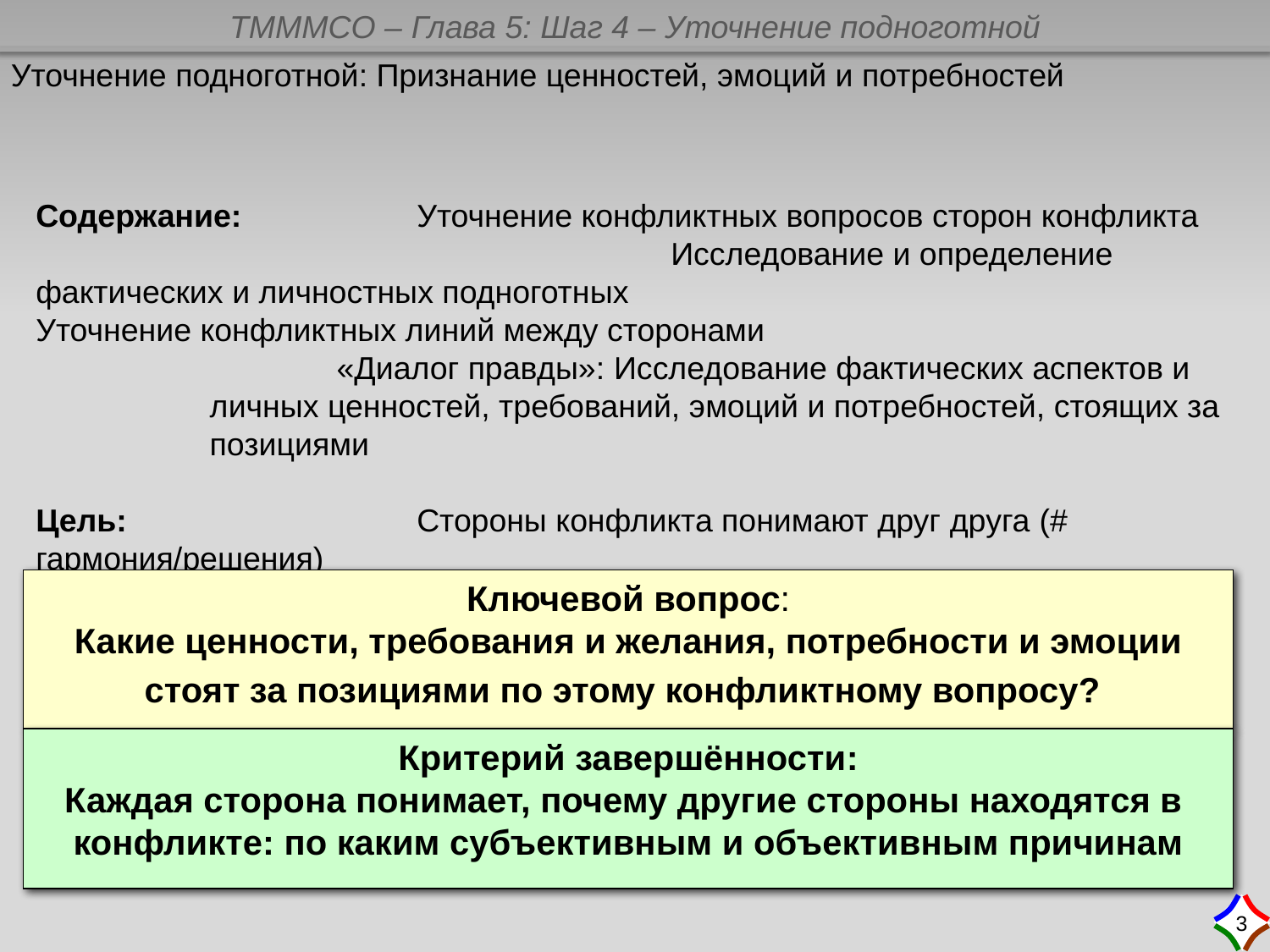

Уточнение подноготной: Признание ценностей, эмоций и потребностей
Содержание:		Уточнение конфликтных вопросов сторон конфликта
					Исследование и определение фактических и личностных подноготных
Уточнение конфликтных линий между сторонами
		«Диалог правды»: Исследование фактических аспектов и личных ценностей, требований, эмоций и потребностей, стоящих за позициями

Цель:			Стороны конфликта понимают друг друга (# гармония/решения)
Ключевой вопрос:
 Какие ценности, требования и желания, потребности и эмоции
стоят за позициями по этому конфликтному вопросу?
Критерий завершённости:
Каждая сторона понимает, почему другие стороны находятся в
конфликте: по каким субъективным и объективным причинам